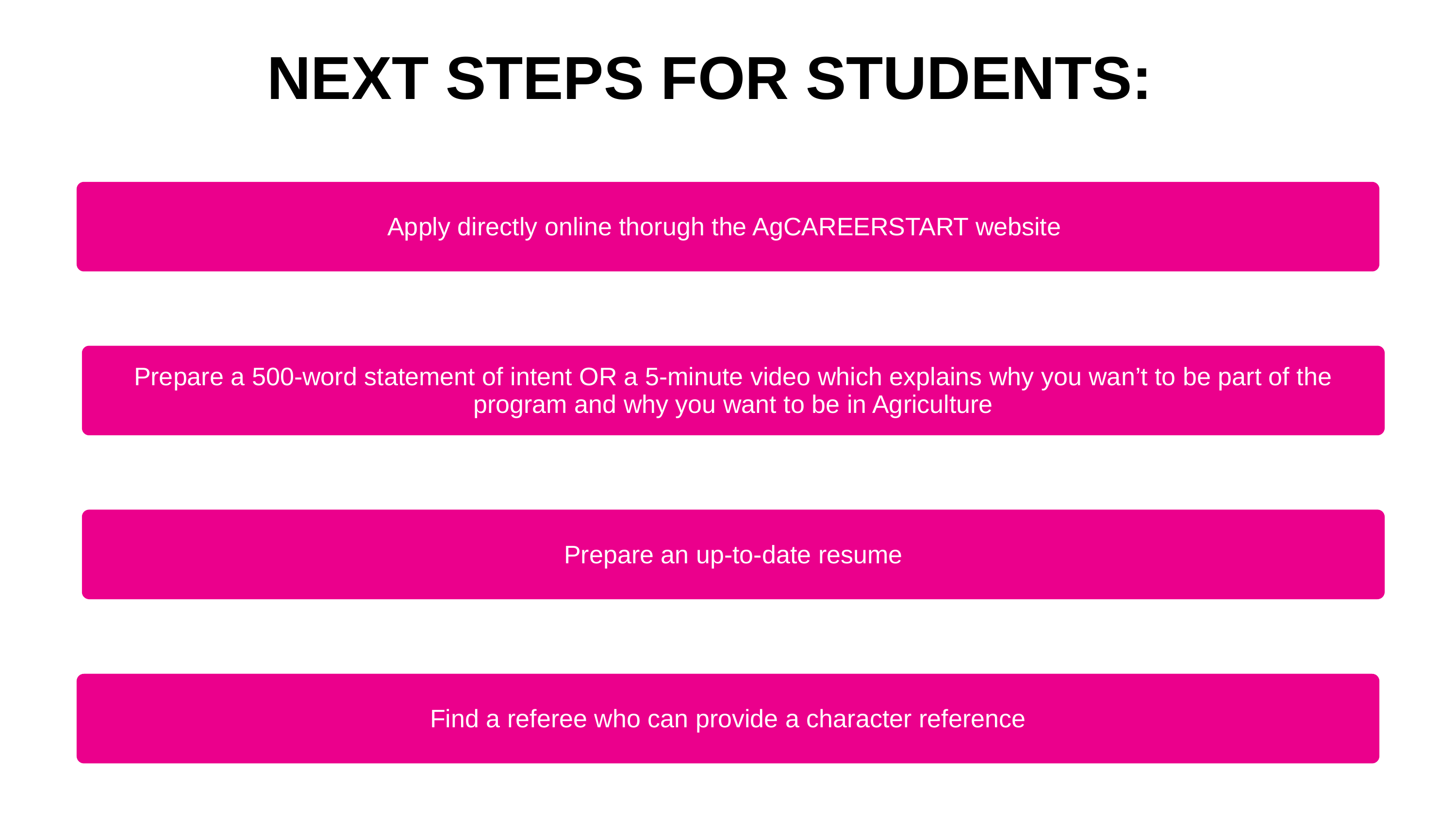

NEXT STEPS FOR STUDENTS:

Apply directly online thorugh the AgCAREERSTART website

Prepare a 500-word statement of intent OR a 5-minute video which explains why you wan’t to be part of the program and why you want to be in Agriculture

Prepare an up-to-date resume

Find a referee who can provide a character reference